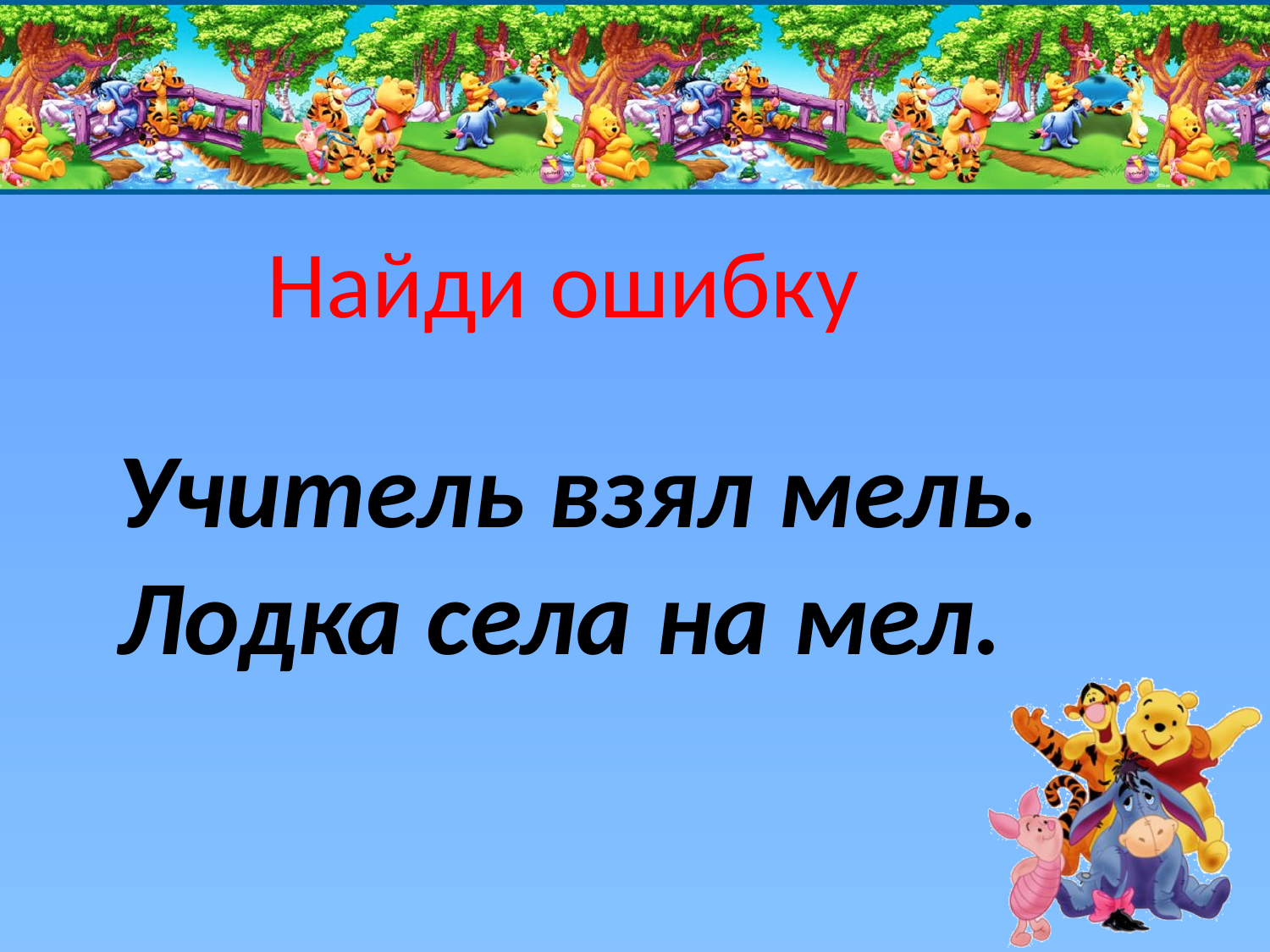

Найди ошибку
Учитель взял мель.
Лодка села на мел.